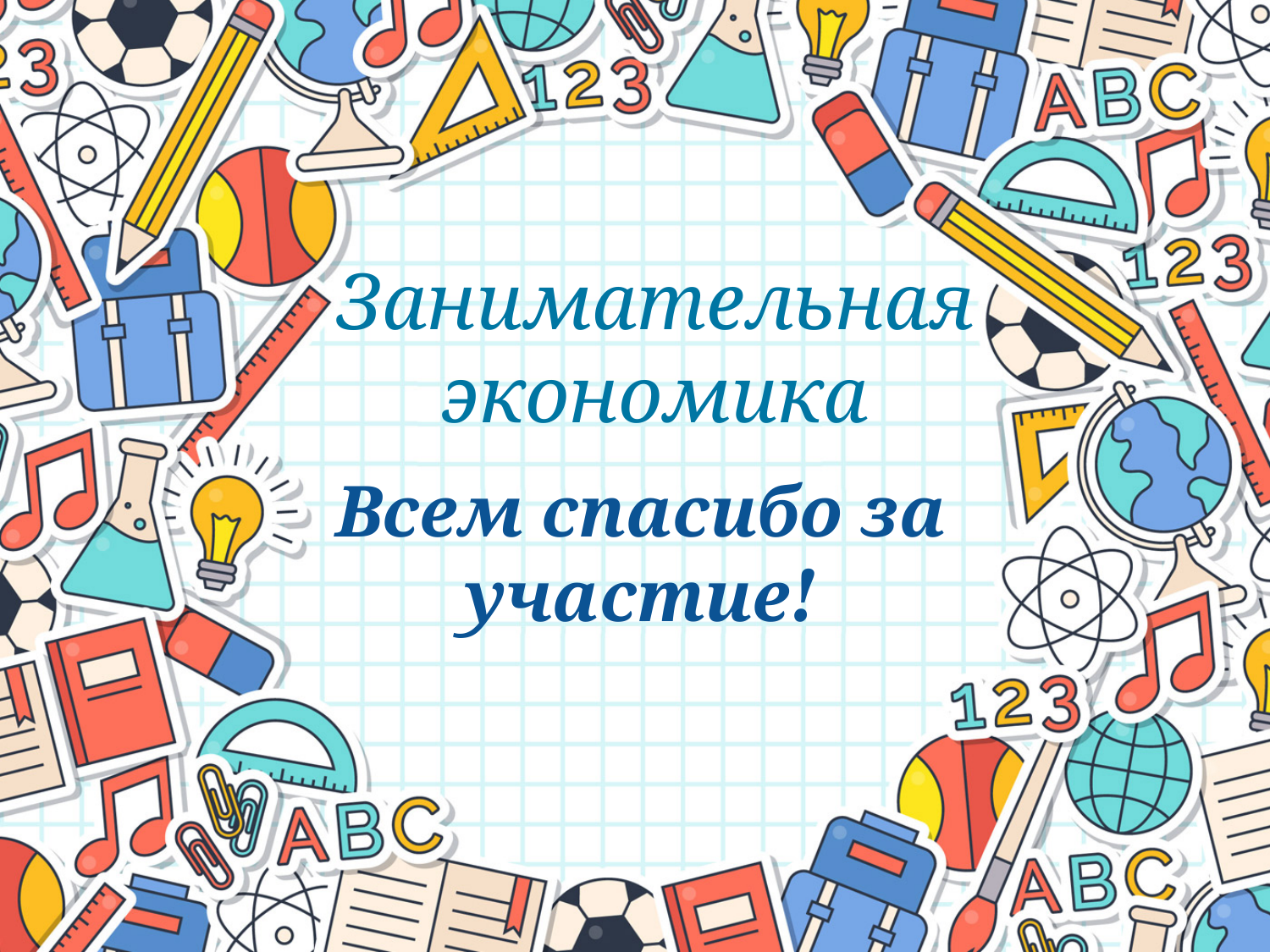

Занимательная экономика
# Всем спасибо за участие!